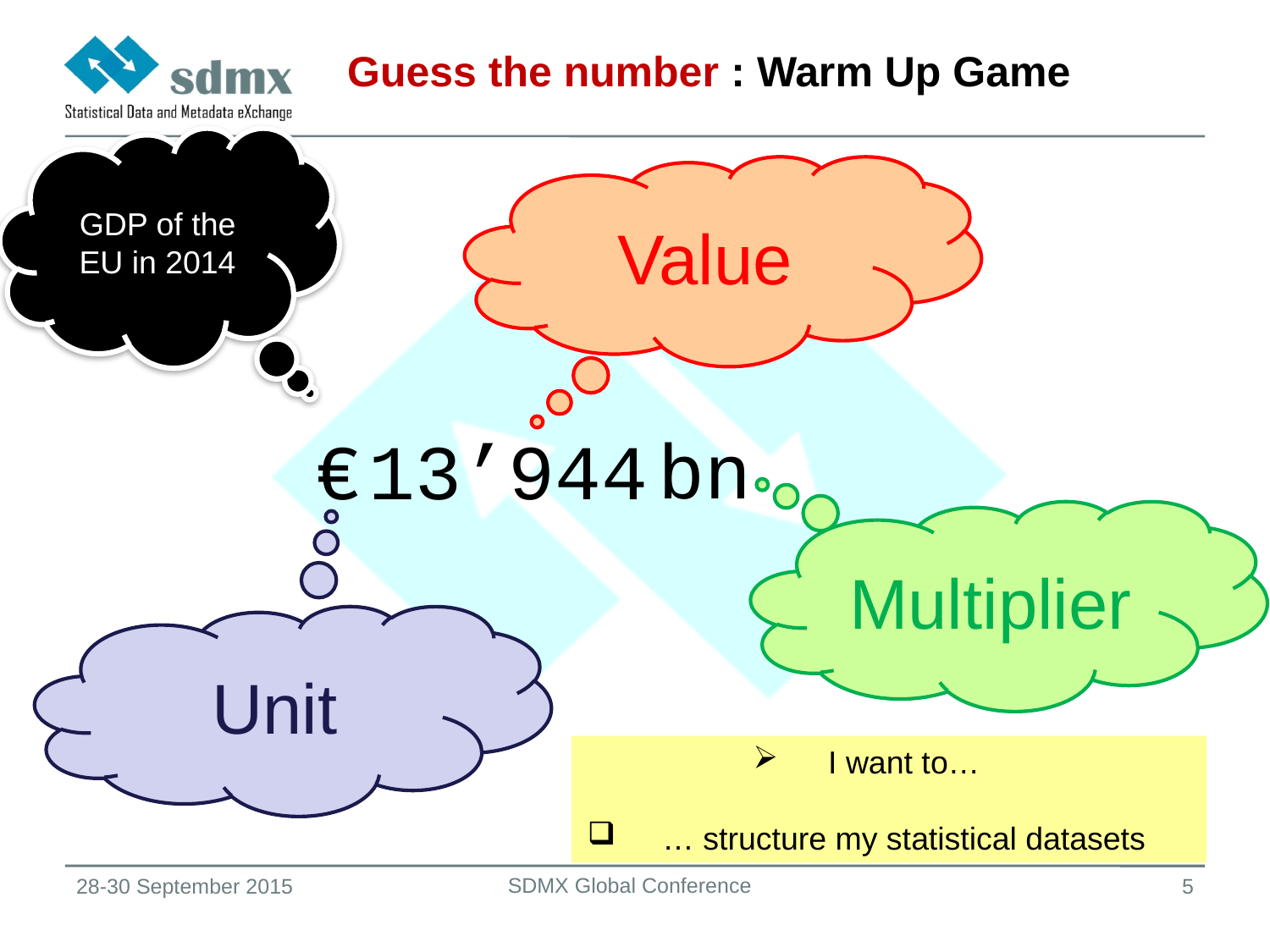

Guess the number : Warm Up Game
GDP of the EU in 2014
Value
bn
€
13’944
Multiplier
Unit
I want to…

… structure my statistical datasets
SDMX Global Conference
28-30 September 2015
5